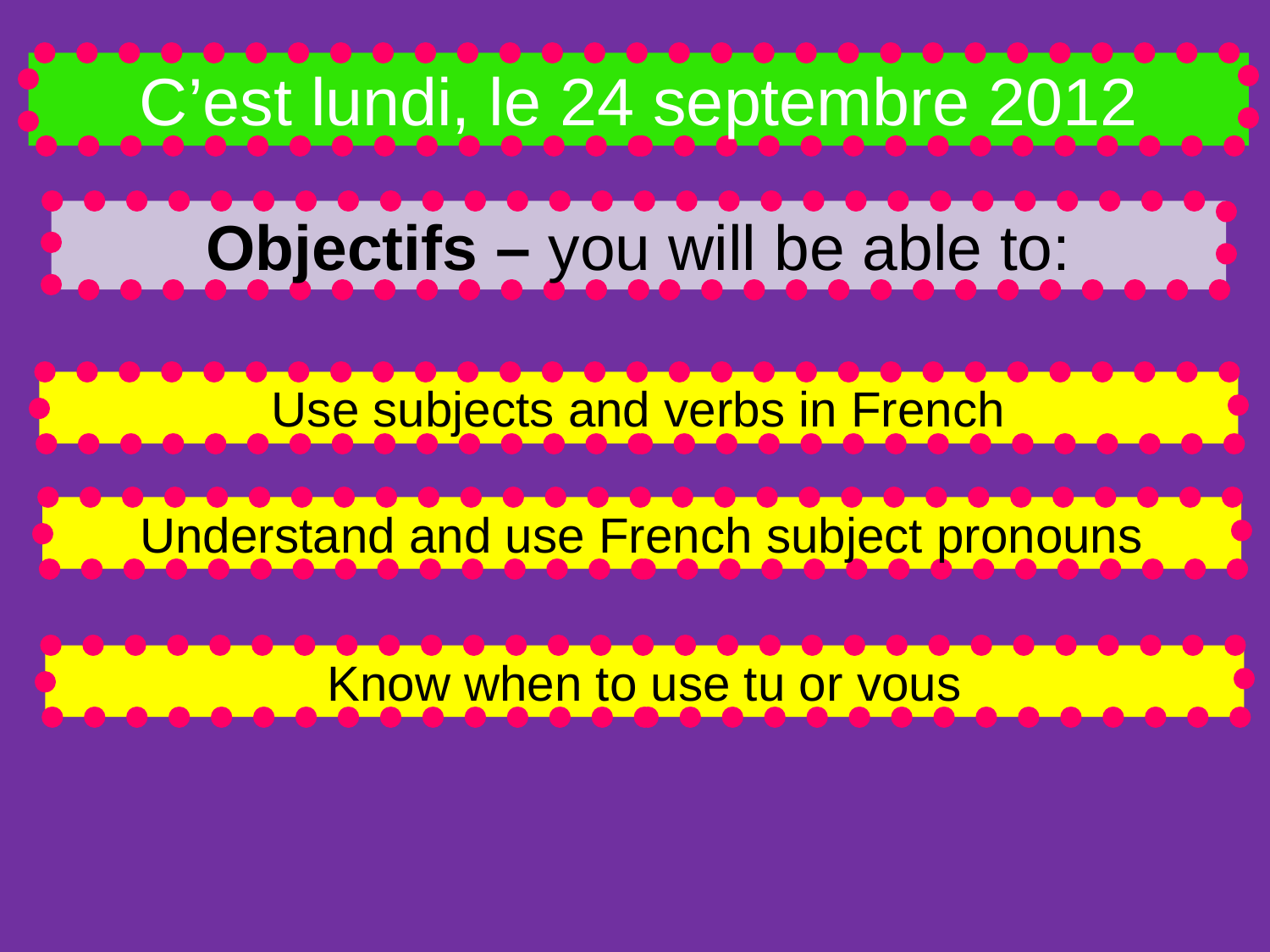

C’est lundi, le 24 septembre 2012
Objectifs – you will be able to:
Use subjects and verbs in French
Understand and use French subject pronouns
Know when to use tu or vous